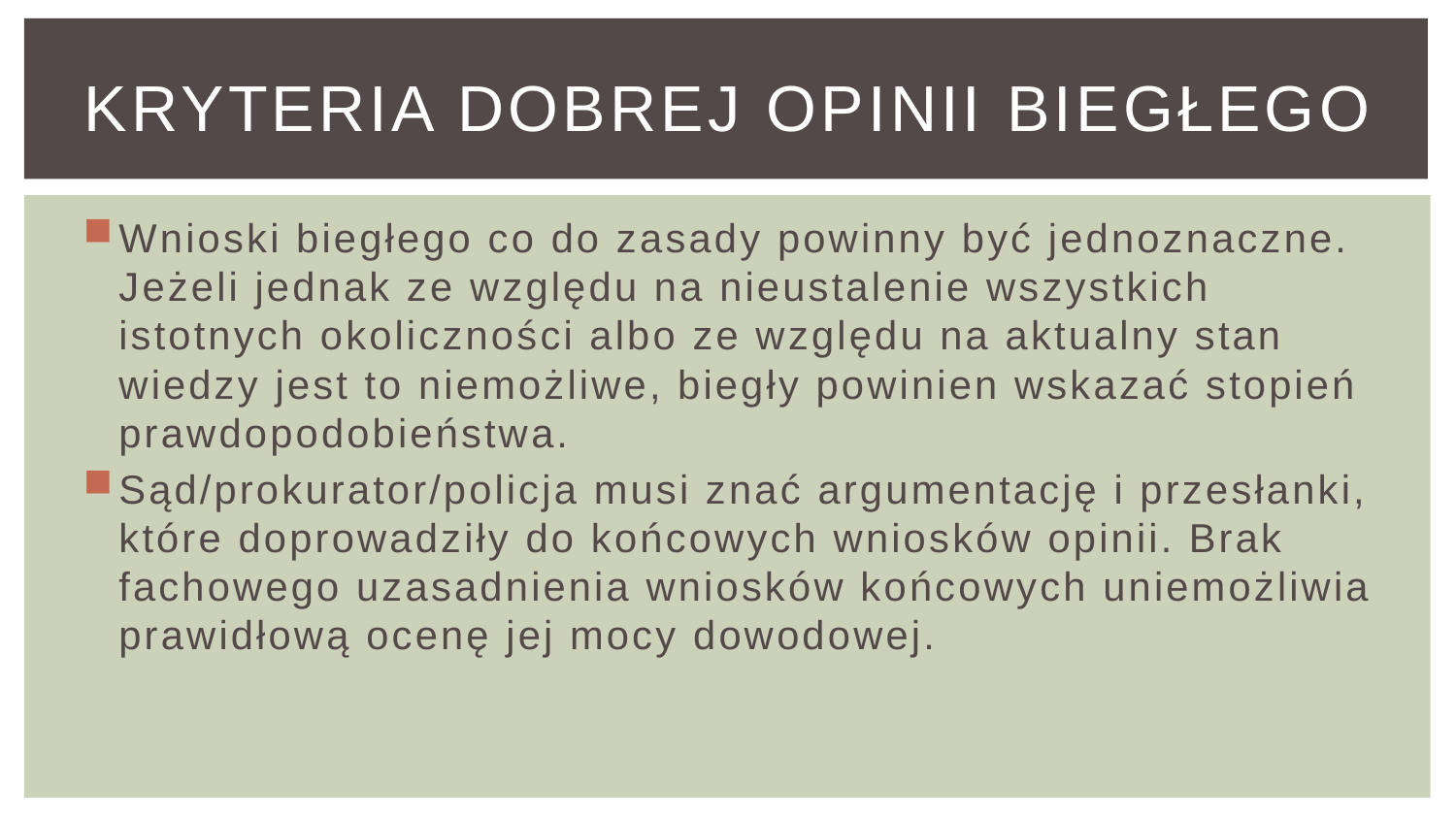

# Kryteria dobrej opinii biegłego
Wnioski biegłego co do zasady powinny być jednoznaczne. Jeżeli jednak ze względu na nieustalenie wszystkich istotnych okoliczności albo ze względu na aktualny stan wiedzy jest to niemożliwe, biegły powinien wskazać stopień prawdopodobieństwa.
Sąd/prokurator/policja musi znać argumentację i przesłanki, które doprowadziły do końcowych wniosków opinii. Brak fachowego uzasadnienia wniosków końcowych uniemożliwia prawidłową ocenę jej mocy dowodowej.